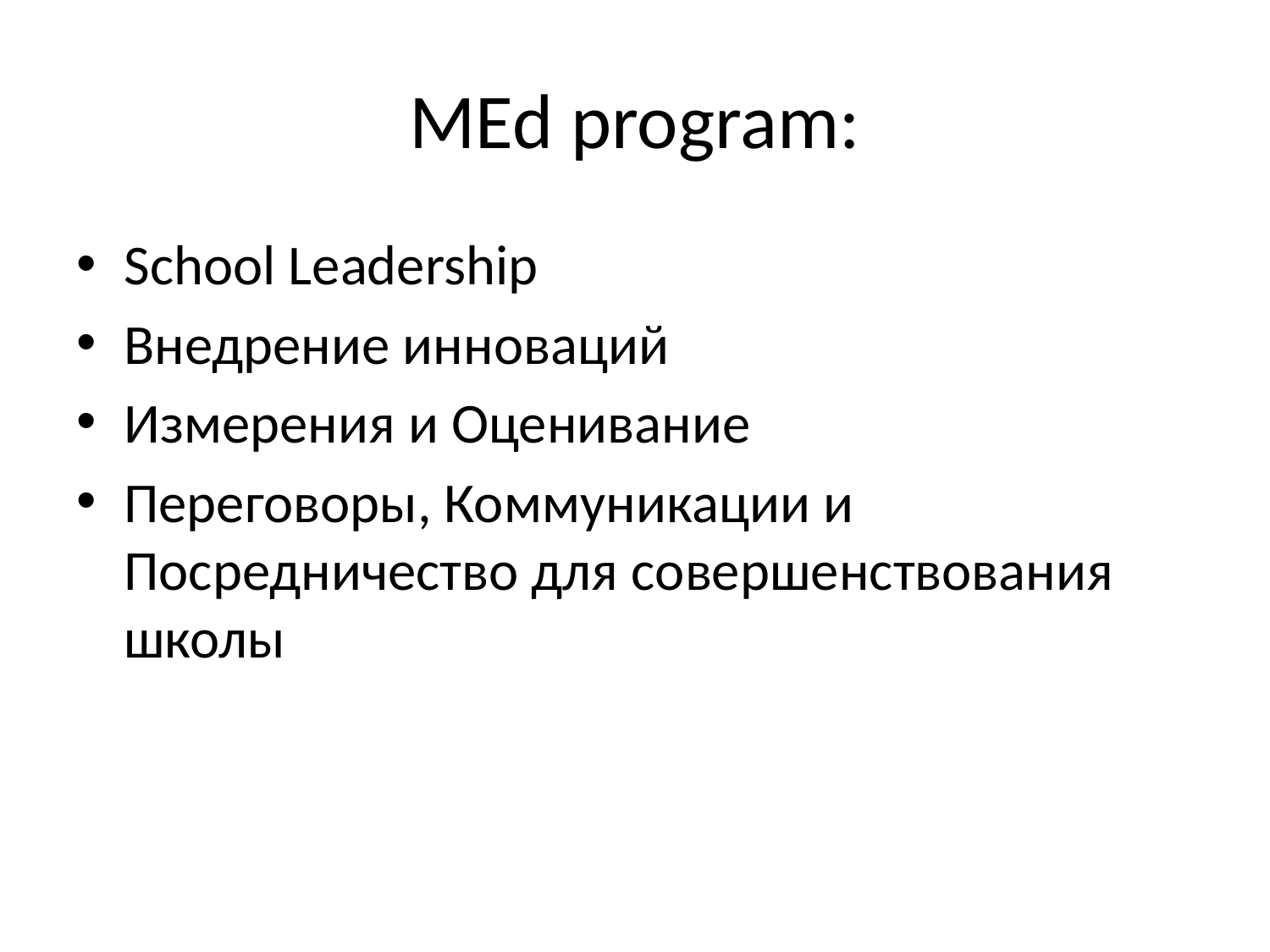

# MEd program:
School Leadership
Внедрение инноваций
Измерения и Оценивание
Переговоры, Коммуникации и Посредничество для совершенствования школы